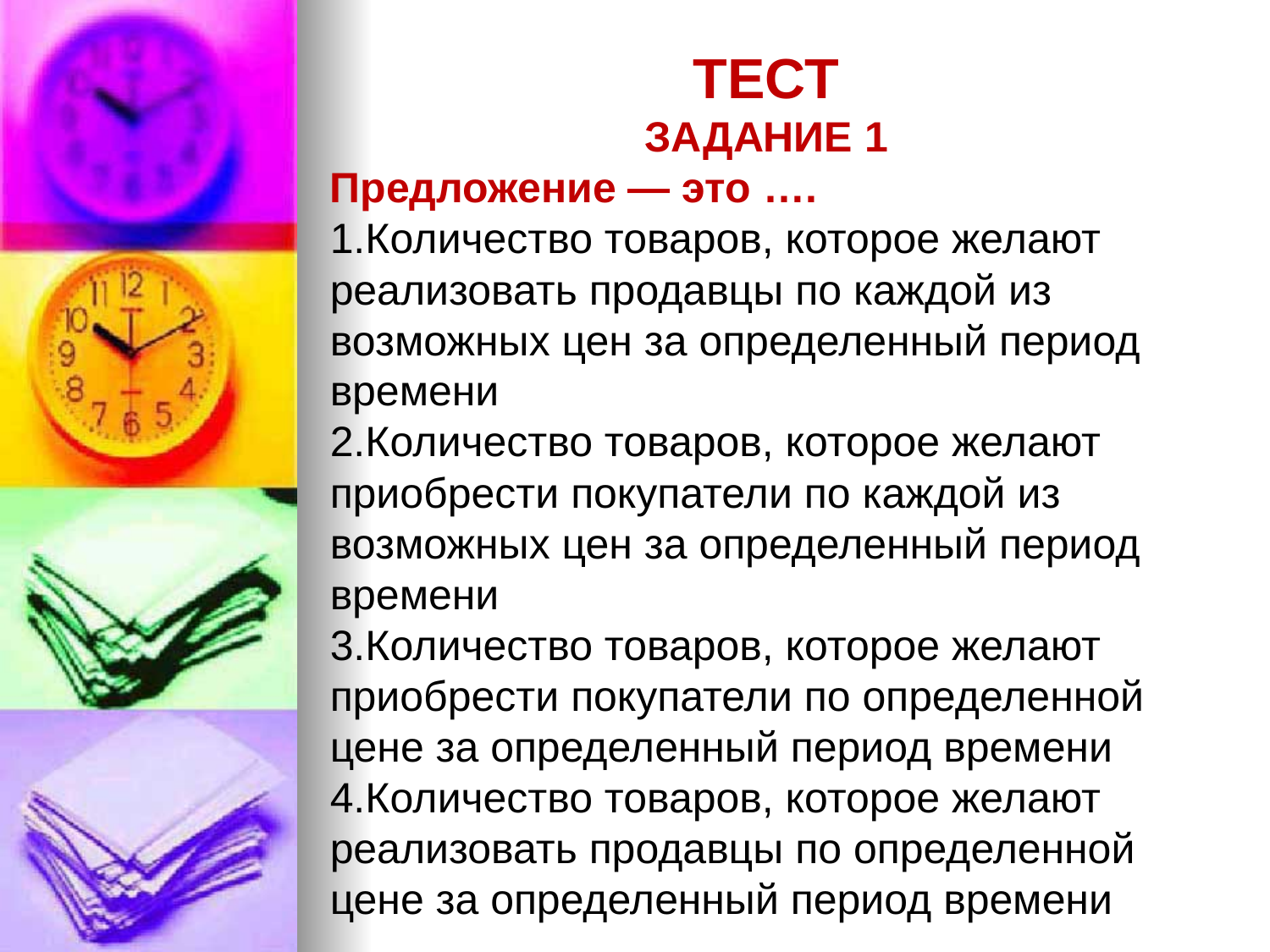

ТЕСТ
ЗАДАНИЕ 1
Предложение — это ….
1.Количество товаров, которое желают реализовать продавцы по каждой из возможных цен за определенный период времени
2.Количество товаров, которое желают приобрести покупатели по каждой из возможных цен за определенный период времени
3.Количество товаров, которое желают приобрести покупатели по определенной цене за определенный период времени
4.Количество товаров, которое желают реализовать продавцы по определенной цене за определенный период времени